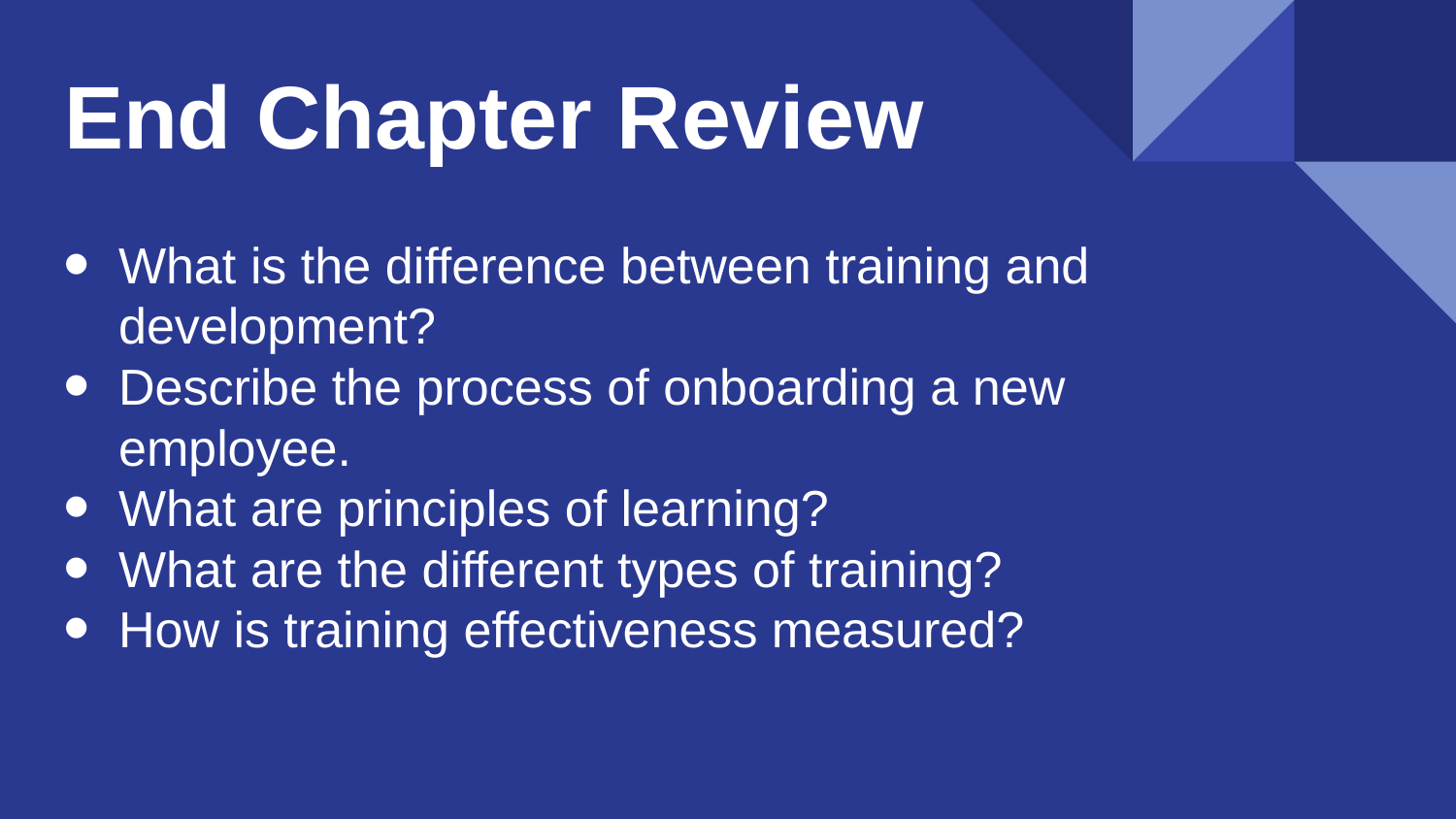

# End Chapter Review
What is the difference between training and development?
Describe the process of onboarding a new employee.
What are principles of learning?
What are the different types of training?
How is training effectiveness measured?